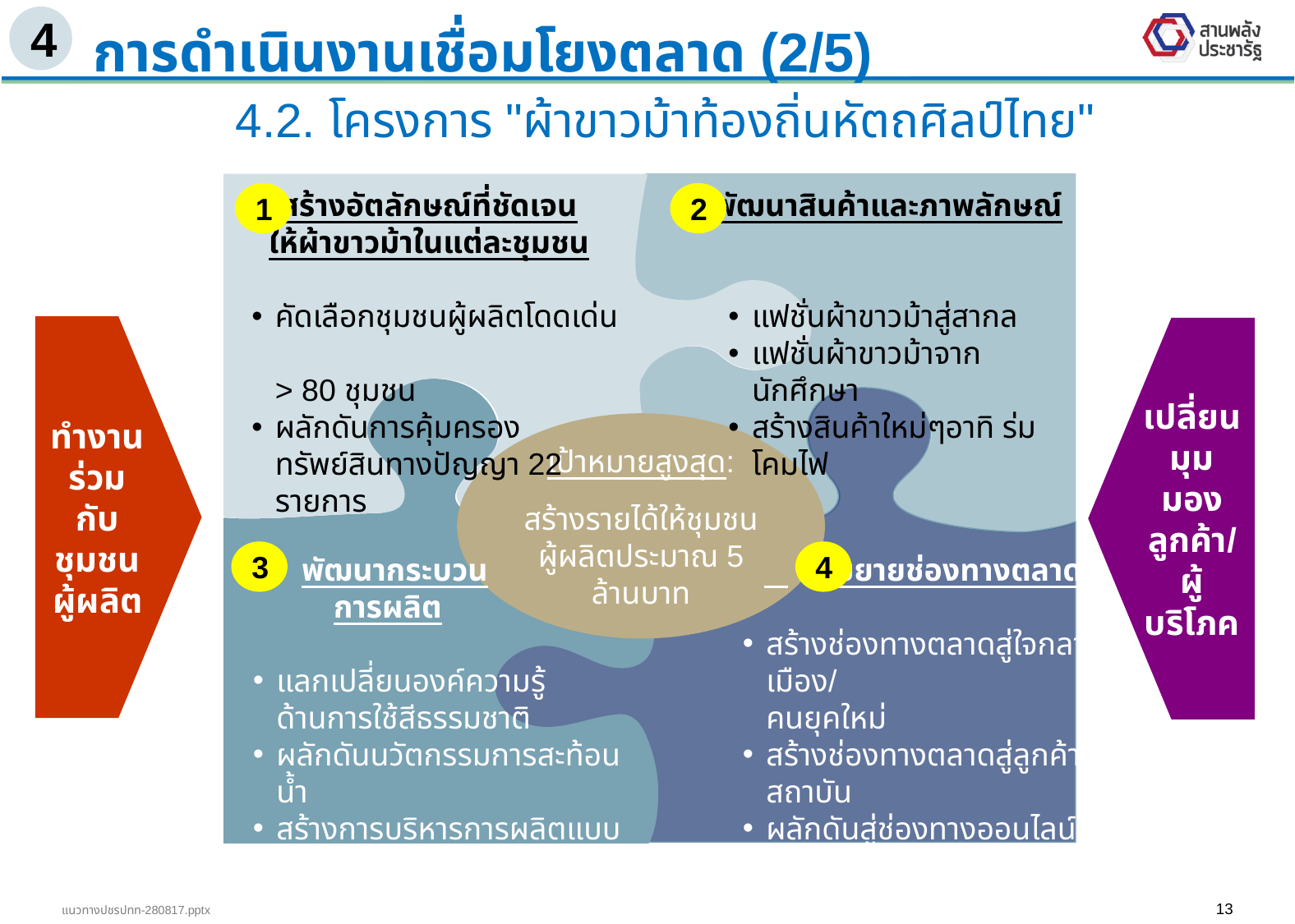

การดำเนินงานเชื่อมโยงตลาด (2/5)
4
4.2. โครงการ "ผ้าขาวม้าท้องถิ่นหัตถศิลป์ไทย"
สร้างอัตลักษณ์ที่ชัดเจน
ให้ผ้าขาวม้าในแต่ละชุมชน

คัดเลือกชุมชนผู้ผลิตโดดเด่น
> 80 ชุมชน
ผลักดันการคุ้มครองทรัพย์สินทางปัญญา 22 รายการ

พัฒนาสินค้าและภาพลักษณ์

แฟชั่นผ้าขาวม้าสู่สากล
แฟชั่นผ้าขาวม้าจากนักศึกษา
สร้างสินค้าใหม่ๆอาทิ ร่ม โคมไฟ

1
2
ทำงานร่วมกับชุมชนผู้ผลิต
เปลี่ยนมุมมองลูกค้า/ผู้บริโภค

เป้าหมายสูงสุด:

สร้างรายได้ให้ชุมชนผู้ผลิตประมาณ 5 ล้านบาท
        พัฒนากระบวน
            การผลิต

แลกเปลี่ยนองค์ความรู้
ด้านการใช้สีธรรมชาติ
ผลักดันนวัตกรรมการสะท้อนน้ำ
สร้างการบริหารการผลิตแบบคลัสเตอร์
         ขยายช่องทางตลาด

สร้างช่องทางตลาดสู่ใจกลางเมือง/
คนยุคใหม่
สร้างช่องทางตลาดสู่ลูกค้าสถาบัน
ผลักดันสู่ช่องทางออนไลน์
3
4